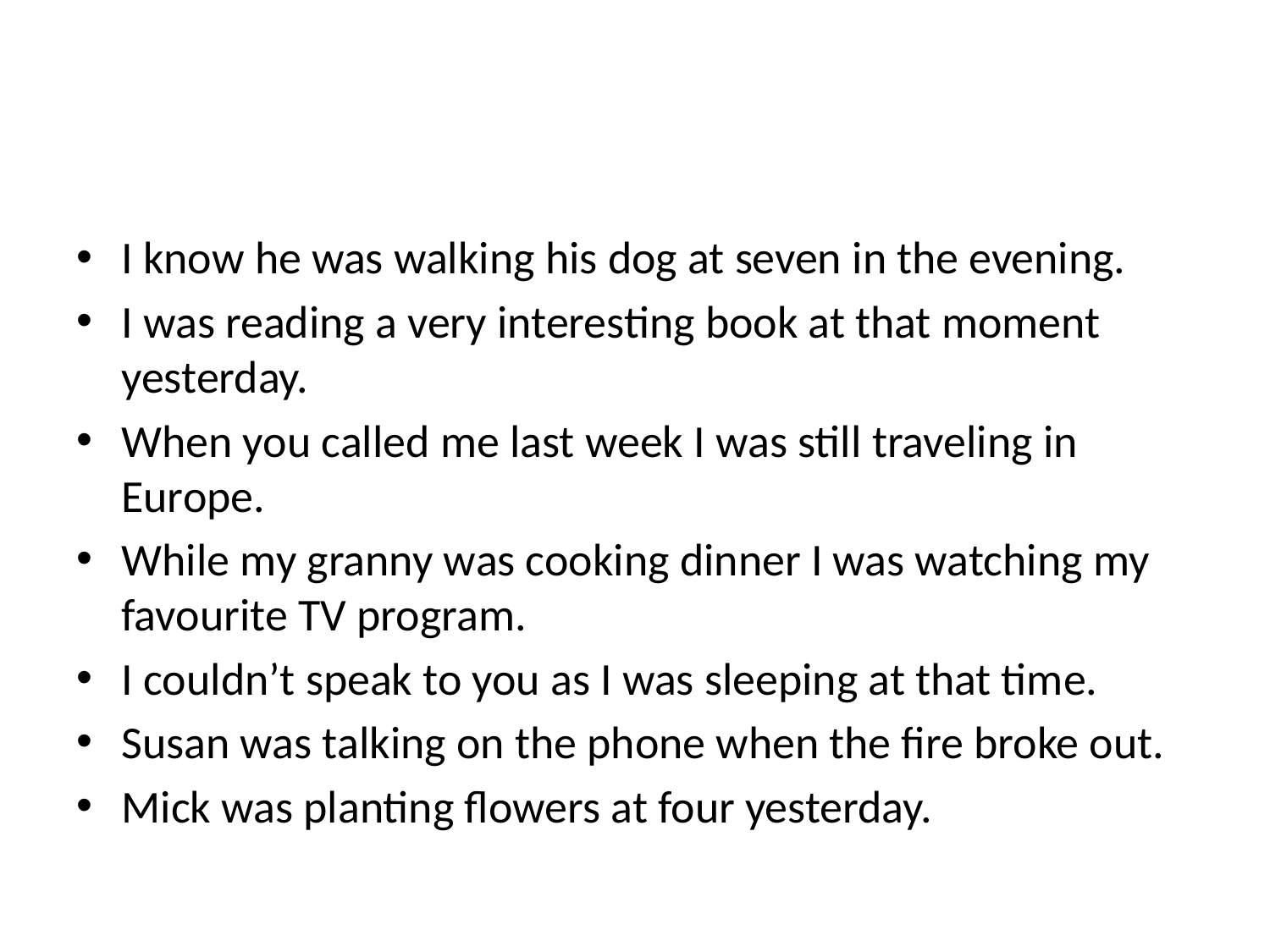

#
I know he was walking his dog at seven in the evening.
I was reading a very interesting book at that moment yesterday.
When you called me last week I was still traveling in Europe.
While my granny was cooking dinner I was watching my favourite TV program.
I couldn’t speak to you as I was sleeping at that time.
Susan was talking on the phone when the fire broke out.
Mick was planting flowers at four yesterday.